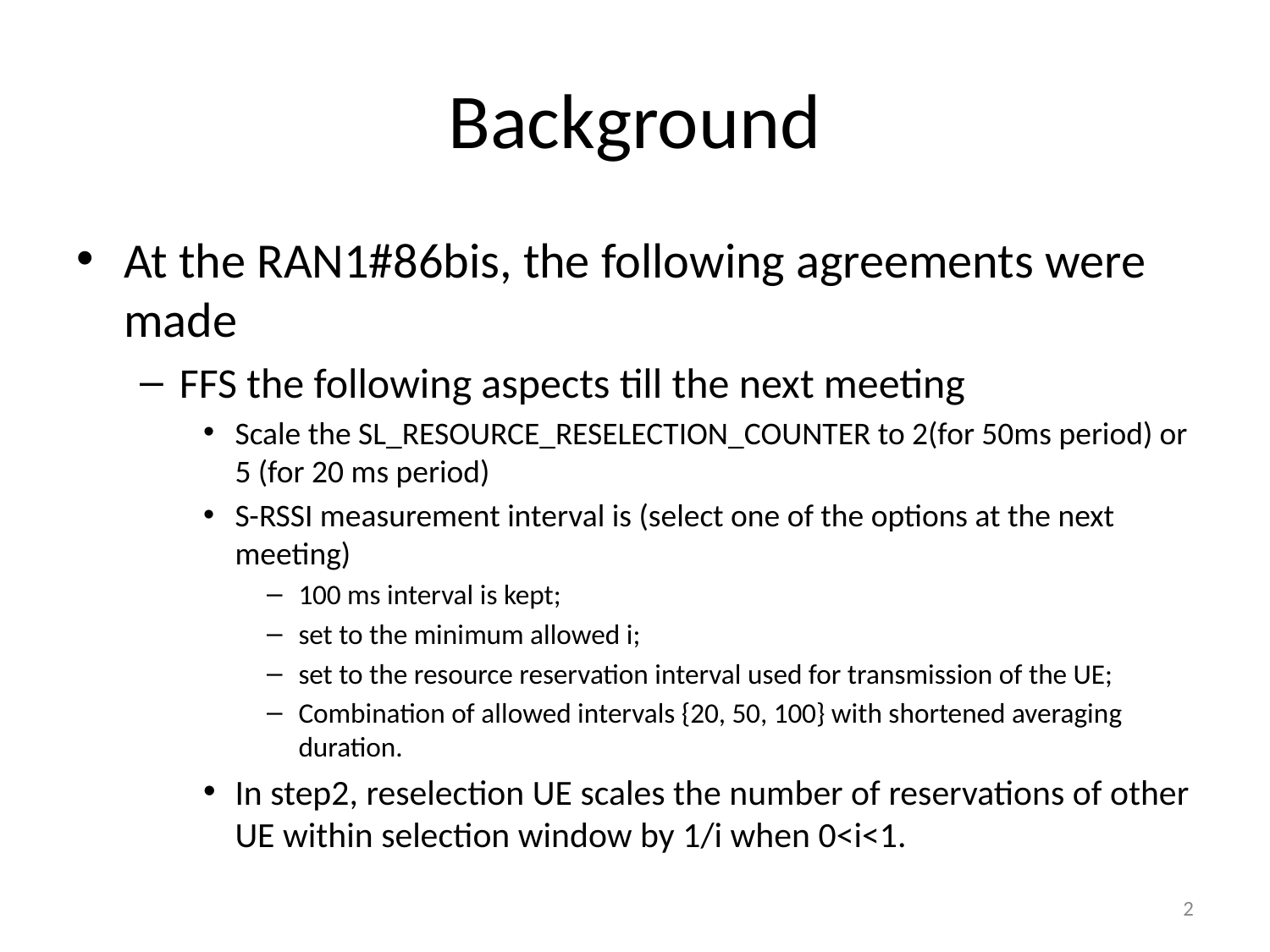

# Background
At the RAN1#86bis, the following agreements were made
FFS the following aspects till the next meeting
Scale the SL_RESOURCE_RESELECTION_COUNTER to 2(for 50ms period) or 5 (for 20 ms period)
S-RSSI measurement interval is (select one of the options at the next meeting)
100 ms interval is kept;
set to the minimum allowed i;
set to the resource reservation interval used for transmission of the UE;
Combination of allowed intervals {20, 50, 100} with shortened averaging duration.
In step2, reselection UE scales the number of reservations of other UE within selection window by 1/i when 0<i<1.
2